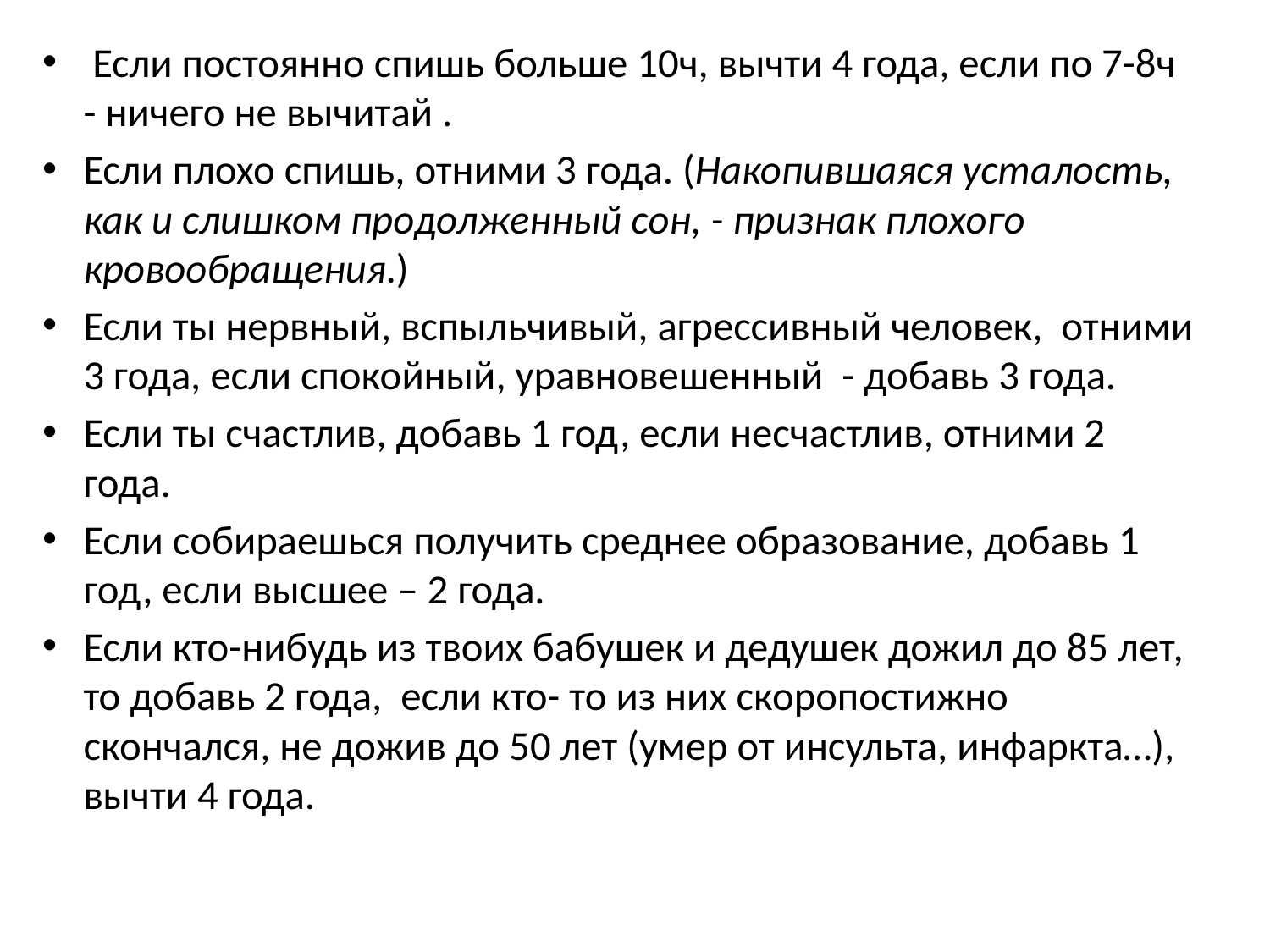

Если постоянно спишь больше 10ч, вычти 4 года, если по 7-8ч - ничего не вычитай .
Если плохо спишь, отними 3 года. (Накопившаяся усталость, как и слишком продолженный сон, - признак плохого кровообращения.)
Если ты нервный, вспыльчивый, агрессивный человек,  отними 3 года, если спокойный, уравновешенный  - добавь 3 года.
Если ты счастлив, добавь 1 год, если несчастлив, отними 2 года.
Если собираешься получить среднее образование, добавь 1 год, если высшее – 2 года.
Если кто-нибудь из твоих бабушек и дедушек дожил до 85 лет, то добавь 2 года,  если кто- то из них скоропостижно скончался, не дожив до 50 лет (умер от инсульта, инфаркта…), вычти 4 года.